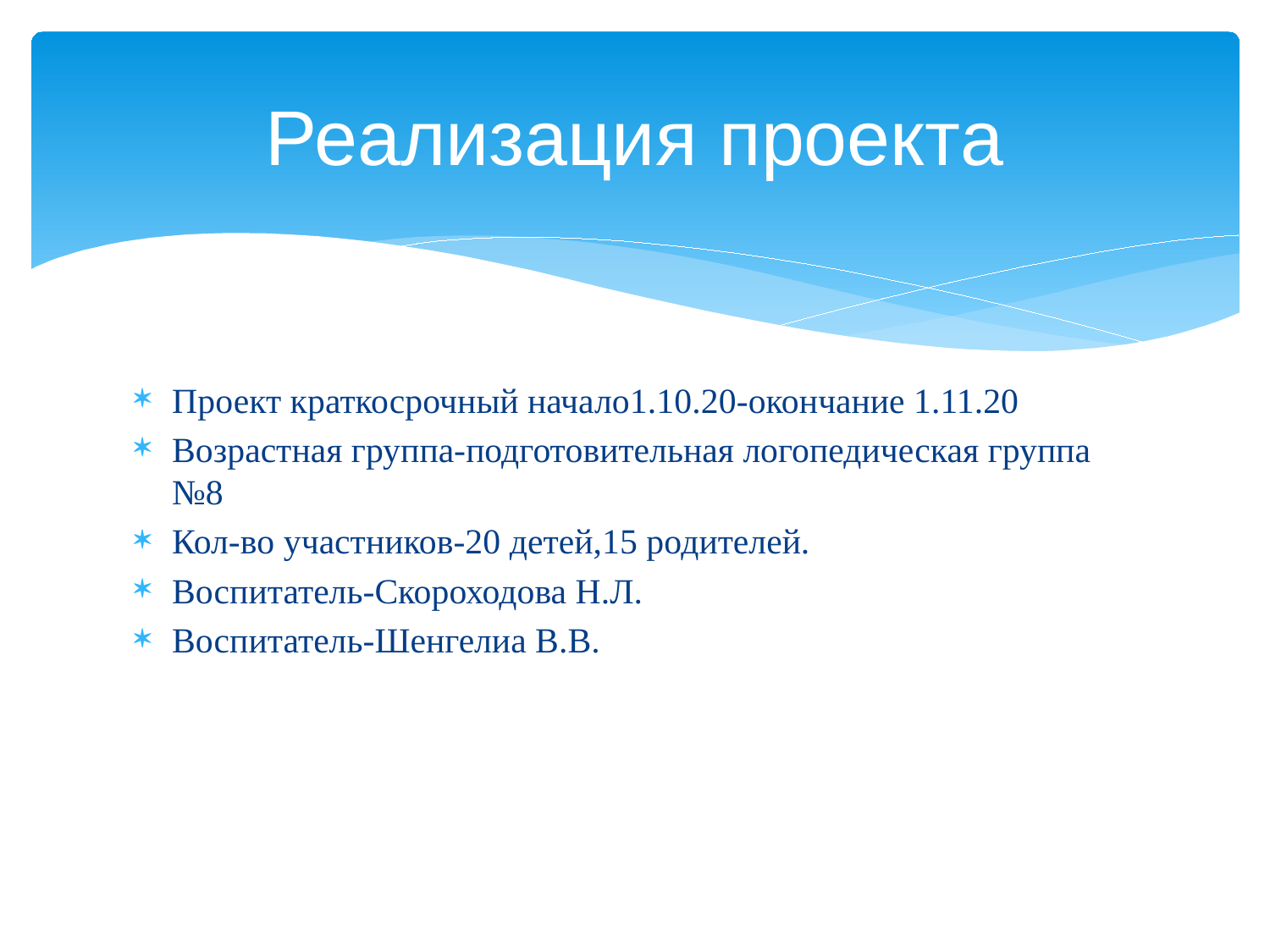

# Реализация проекта
Проект краткосрочный начало1.10.20-окончание 1.11.20
Возрастная группа-подготовительная логопедическая группа №8
Кол-во участников-20 детей,15 родителей.
Воспитатель-Скороходова Н.Л.
Воспитатель-Шенгелиа В.В.